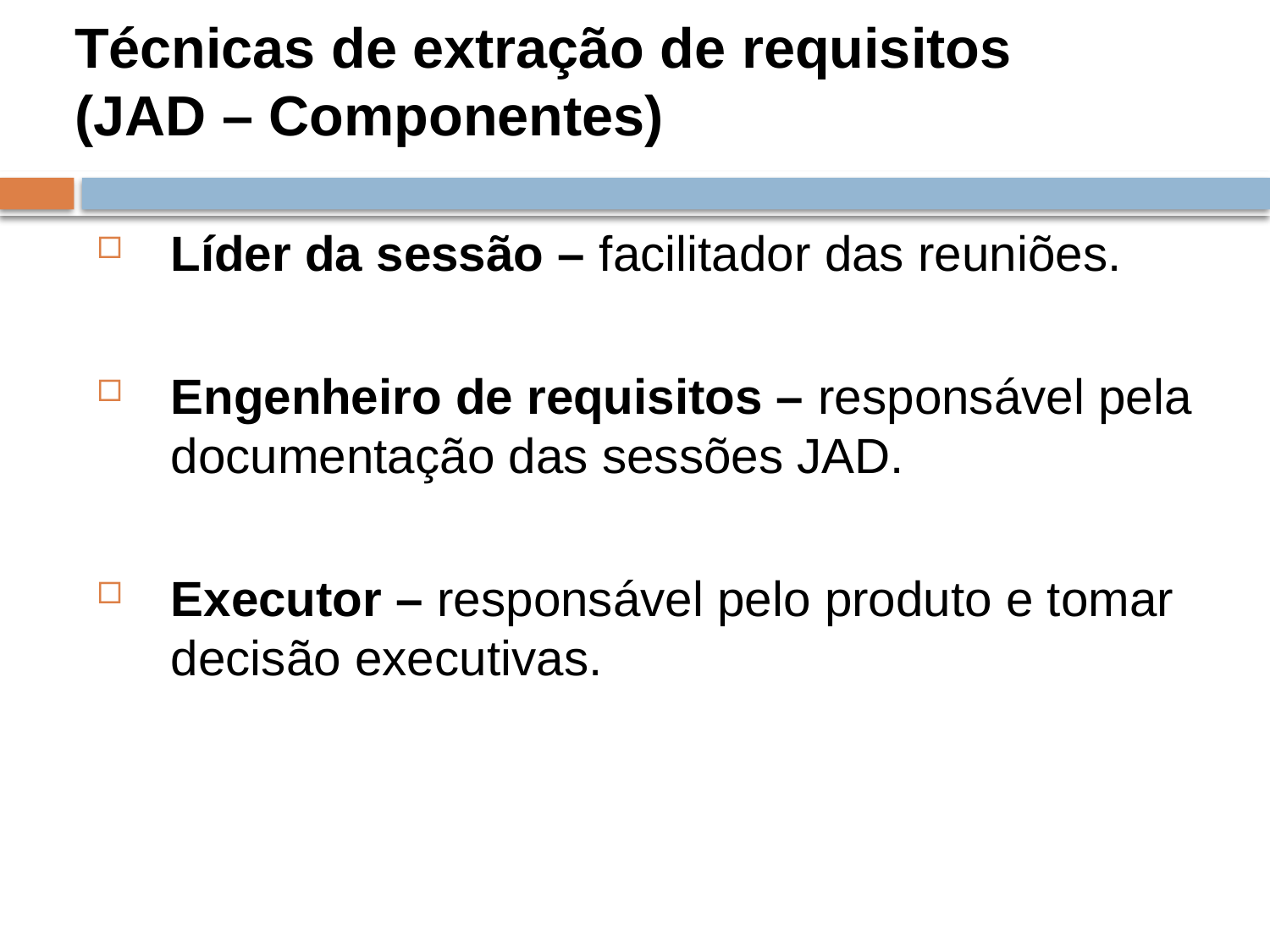

Técnicas de extração de requisitos
(JAD – Componentes)
Líder da sessão – facilitador das reuniões.

Engenheiro de requisitos – responsável pela documentação das sessões JAD.

Executor – responsável pelo produto e tomar decisão executivas.